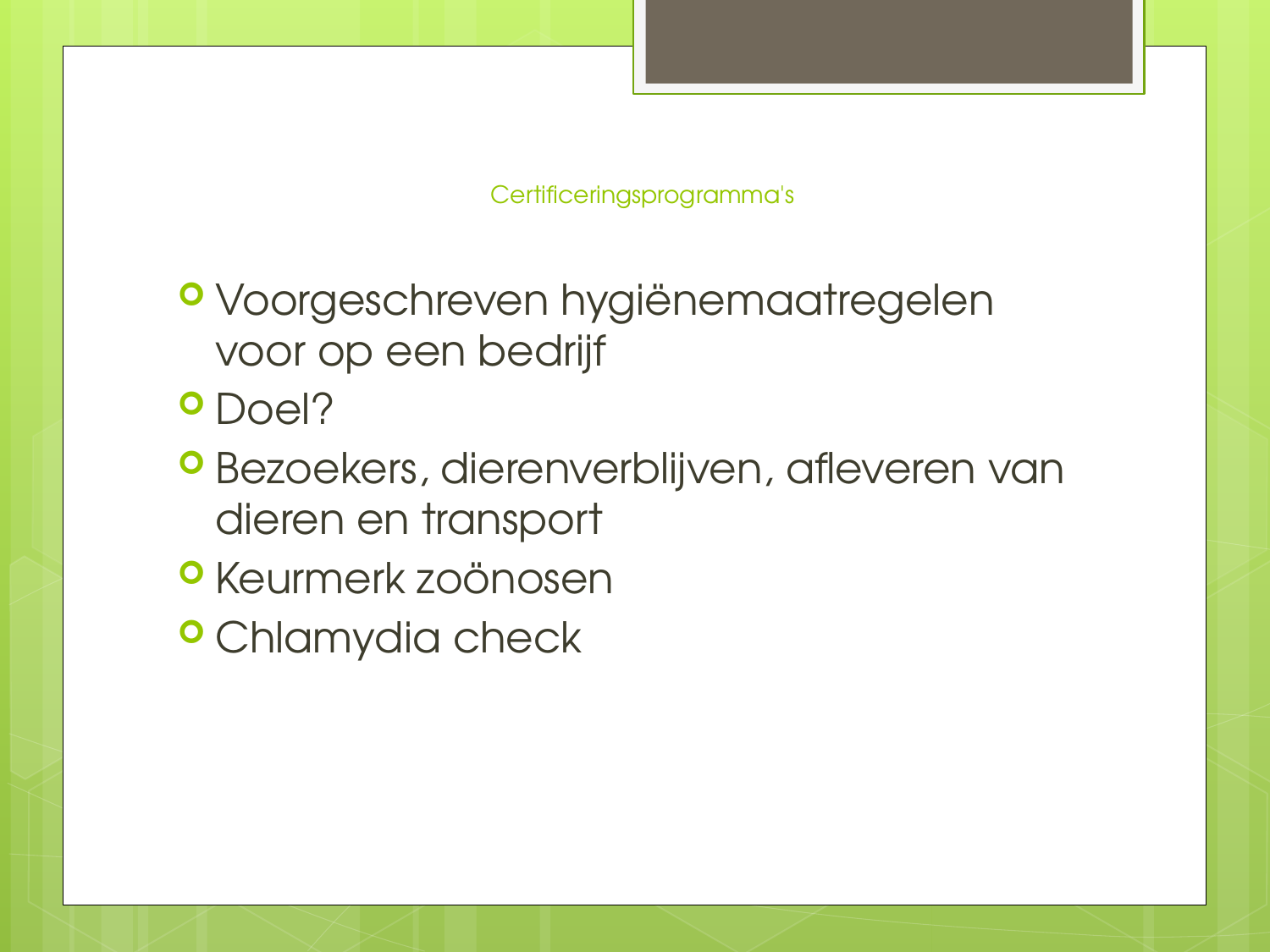

# Certificeringsprogramma's
Voorgeschreven hygiënemaatregelen voor op een bedrijf
Doel?
Bezoekers, dierenverblijven, afleveren van dieren en transport
Keurmerk zoönosen
Chlamydia check